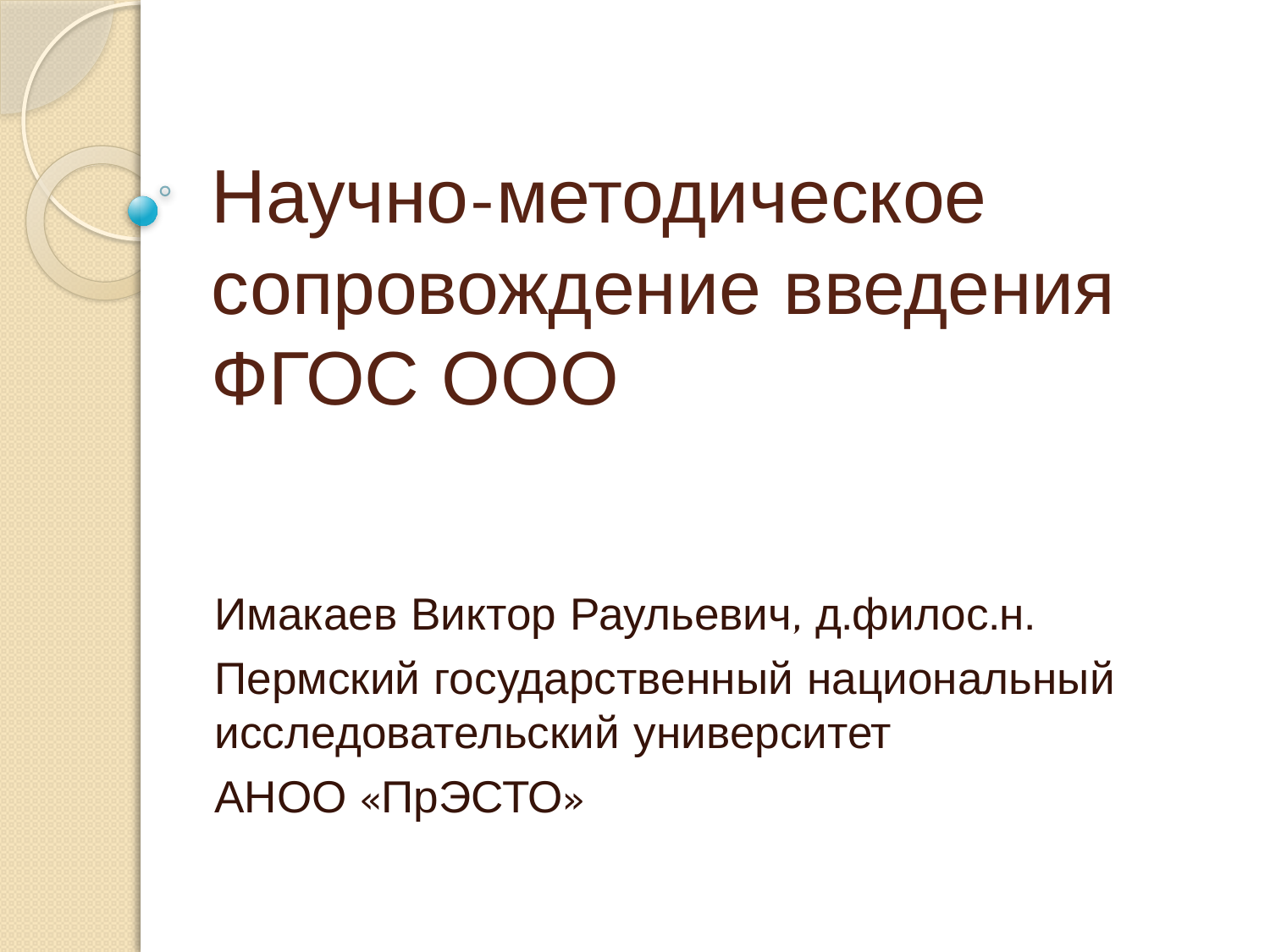

# Научно-методическое сопровождение введения ФГОС ООО
Имакаев Виктор Раульевич, д.филос.н.
Пермский государственный национальный исследовательский университет
АНОО «ПрЭСТО»